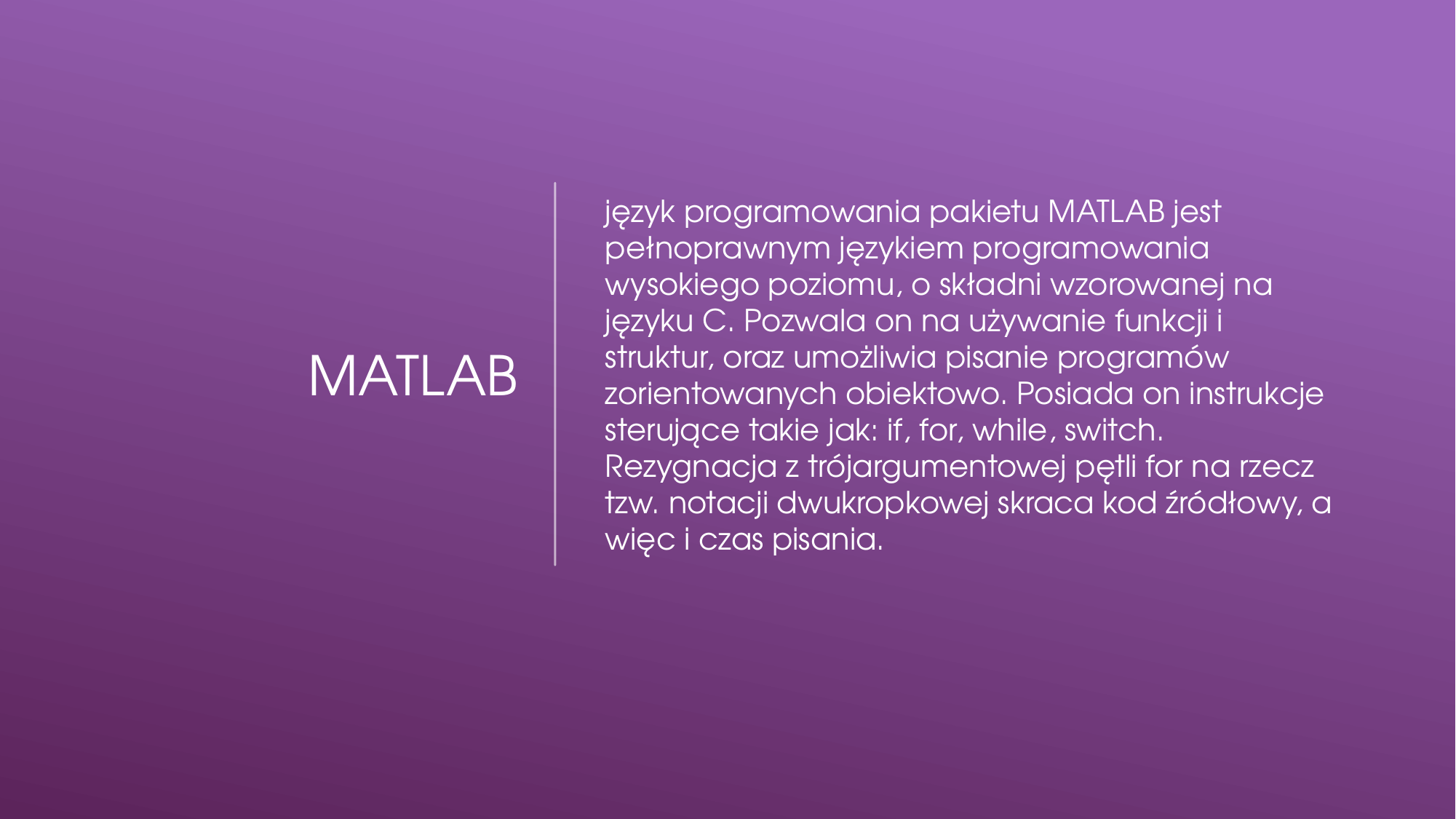

# MATLAB
język programowania pakietu MATLAB jest pełnoprawnym językiem programowania wysokiego poziomu, o składni wzorowanej na języku C. Pozwala on na używanie funkcji i struktur, oraz umożliwia pisanie programów zorientowanych obiektowo. Posiada on instrukcje sterujące takie jak: if, for, while, switch. Rezygnacja z trójargumentowej pętli for na rzecz tzw. notacji dwukropkowej skraca kod źródłowy, a więc i czas pisania.